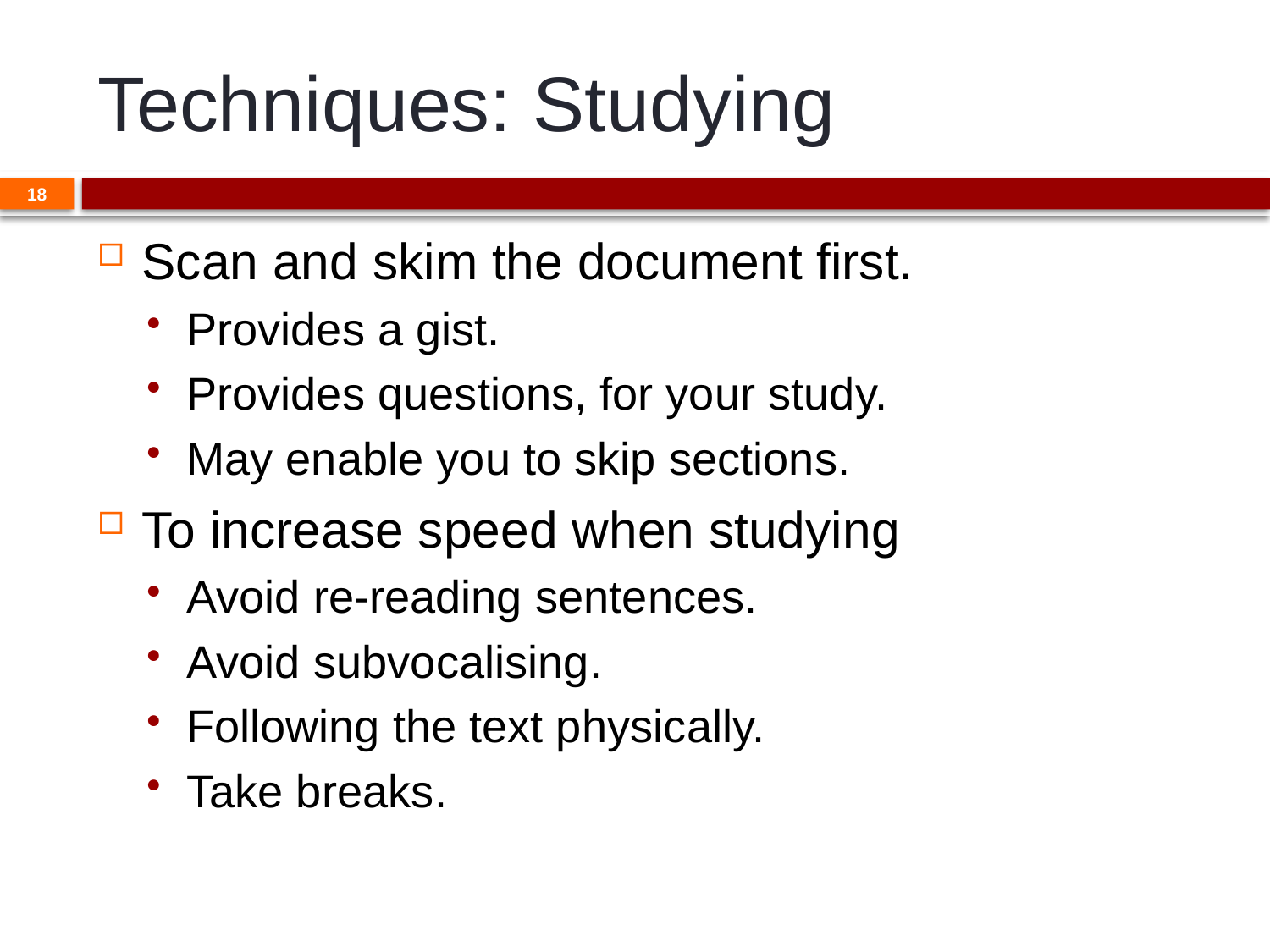

# Techniques: Studying
18
Scan and skim the document first.
Provides a gist.
Provides questions, for your study.
May enable you to skip sections.
To increase speed when studying
Avoid re-reading sentences.
Avoid subvocalising.
Following the text physically.
Take breaks.